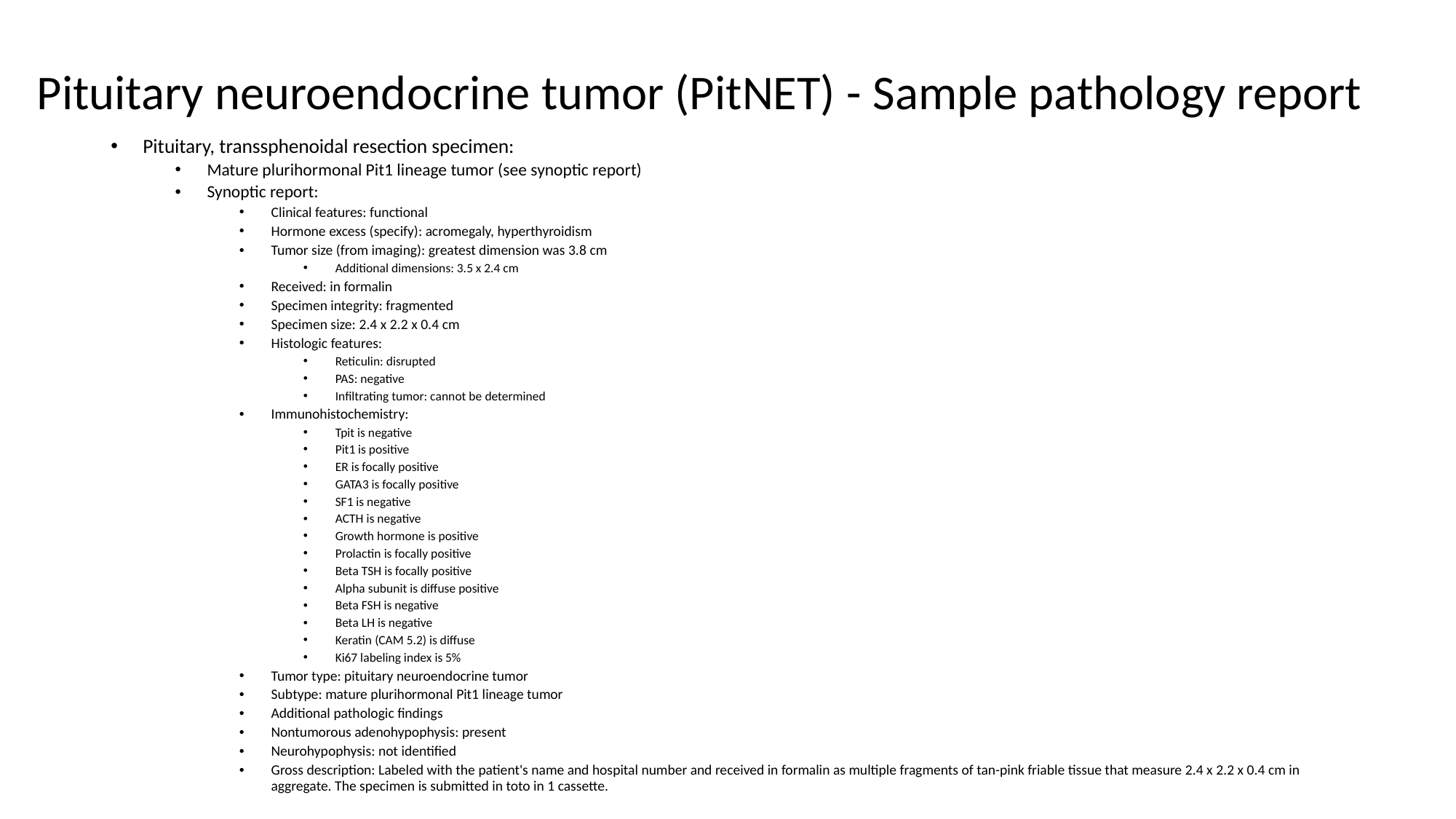

# Pituitary neuroendocrine tumor (PitNET) - Sample pathology report
Pituitary, transsphenoidal resection specimen:
Mature plurihormonal Pit1 lineage tumor (see synoptic report)
Synoptic report:
Clinical features: functional
Hormone excess (specify): acromegaly, hyperthyroidism
Tumor size (from imaging): greatest dimension was 3.8 cm
Additional dimensions: 3.5 x 2.4 cm
Received: in formalin
Specimen integrity: fragmented
Specimen size: 2.4 x 2.2 x 0.4 cm
Histologic features:
Reticulin: disrupted
PAS: negative
Infiltrating tumor: cannot be determined
Immunohistochemistry:
Tpit is negative
Pit1 is positive
ER is focally positive
GATA3 is focally positive
SF1 is negative
ACTH is negative
Growth hormone is positive
Prolactin is focally positive
Beta TSH is focally positive
Alpha subunit is diffuse positive
Beta FSH is negative
Beta LH is negative
Keratin (CAM 5.2) is diffuse
Ki67 labeling index is 5%
Tumor type: pituitary neuroendocrine tumor
Subtype: mature plurihormonal Pit1 lineage tumor
Additional pathologic findings
Nontumorous adenohypophysis: present
Neurohypophysis: not identified
Gross description: Labeled with the patient's name and hospital number and received in formalin as multiple fragments of tan-pink friable tissue that measure 2.4 x 2.2 x 0.4 cm in aggregate. The specimen is submitted in toto in 1 cassette.